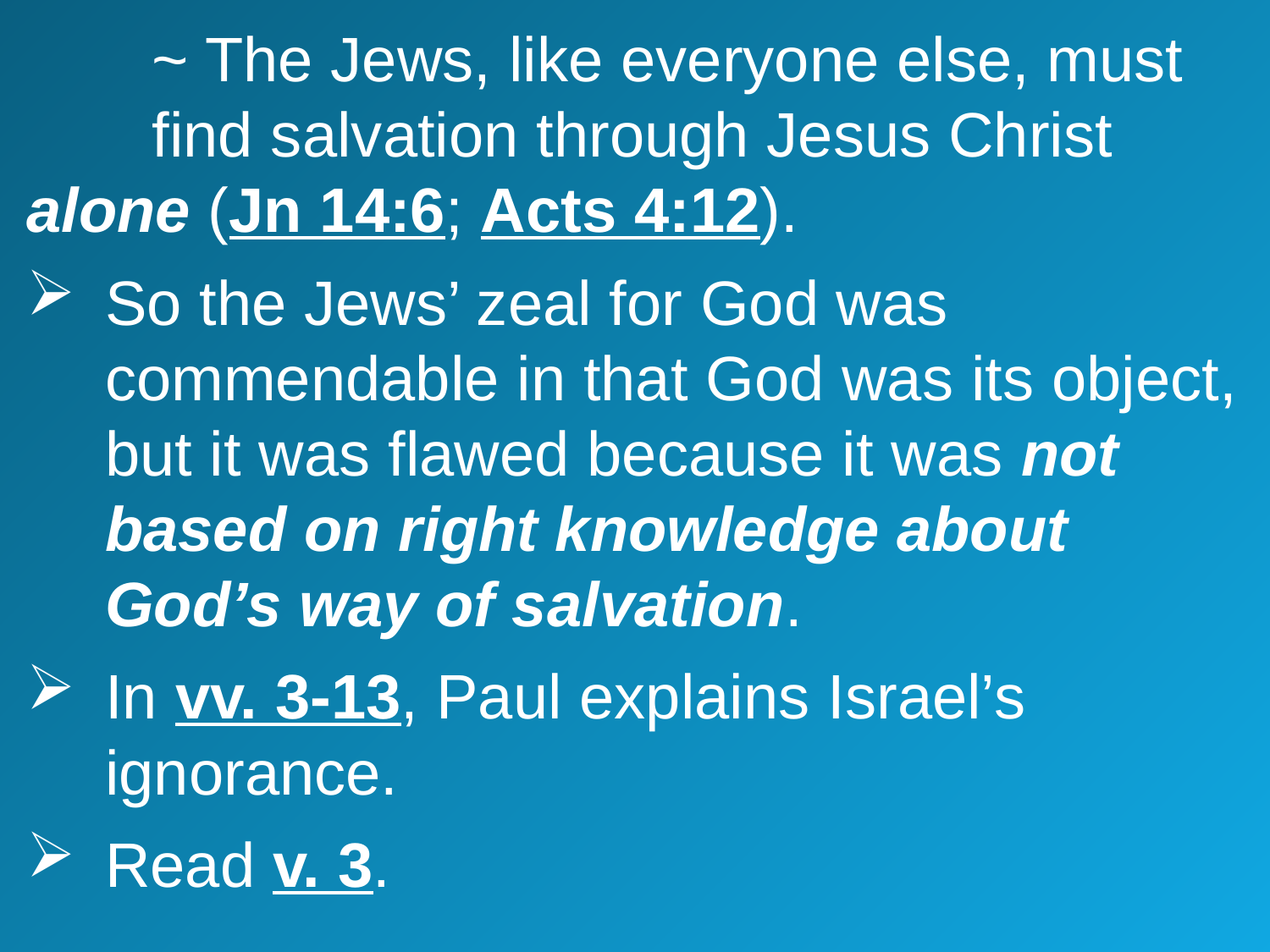

~ The Jews, like everyone else, must 						find salvation through Jesus Christ 						alone (Jn 14:6; Acts 4:12).
So the Jews’ zeal for God was commendable in that God was its object, but it was flawed because it was not based on right knowledge about God’s way of salvation.
In vv. 3-13, Paul explains Israel’s ignorance.
Read v. 3.